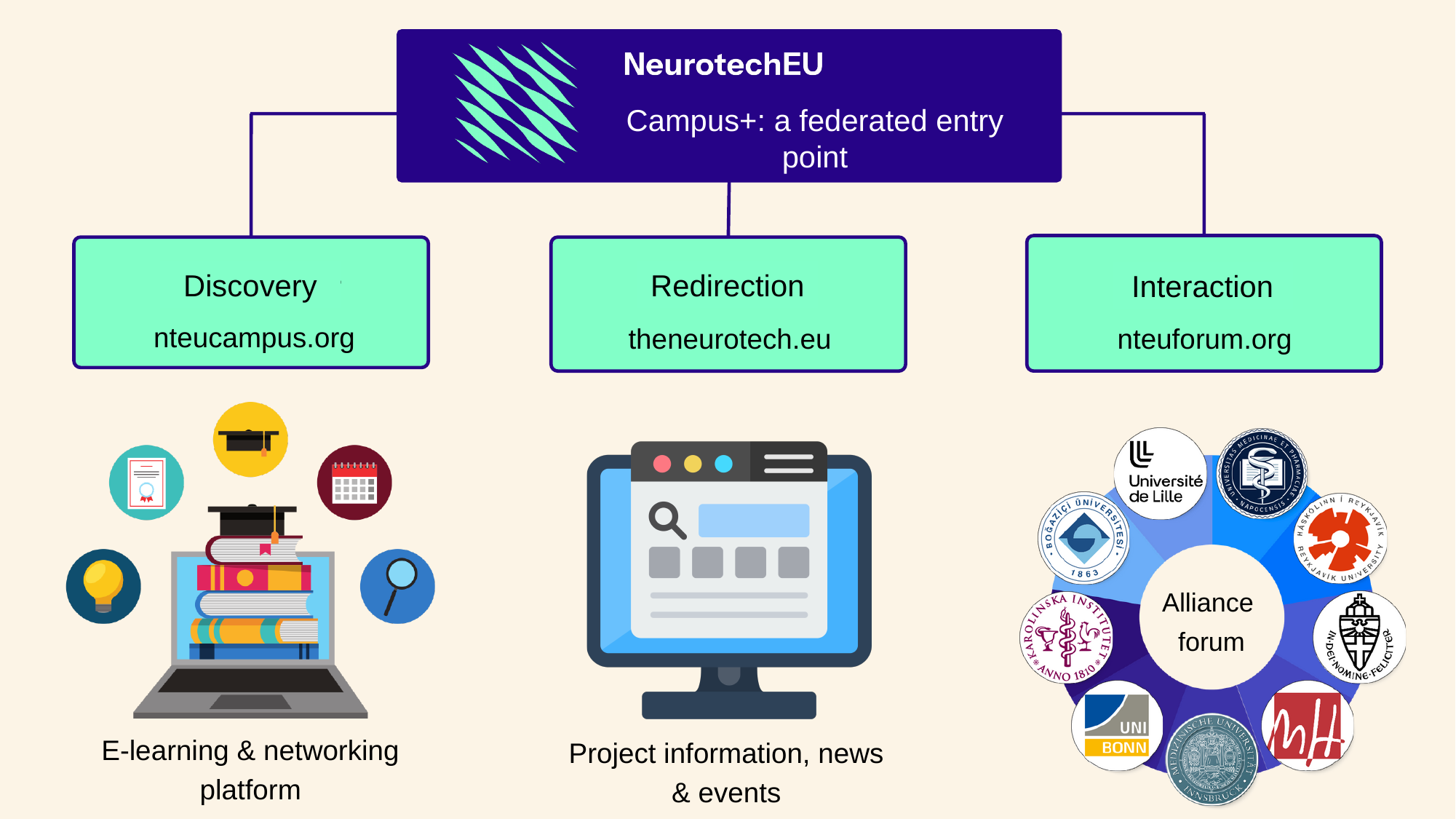

Campus+: a federated entry point

Campus+
Website
Forum
Discovery
Redirection
Interaction
nteucampus.org
theneurotech.eu
nteuforum.org

Alliance
forum

E-learning & networking platform
Project information, news & events